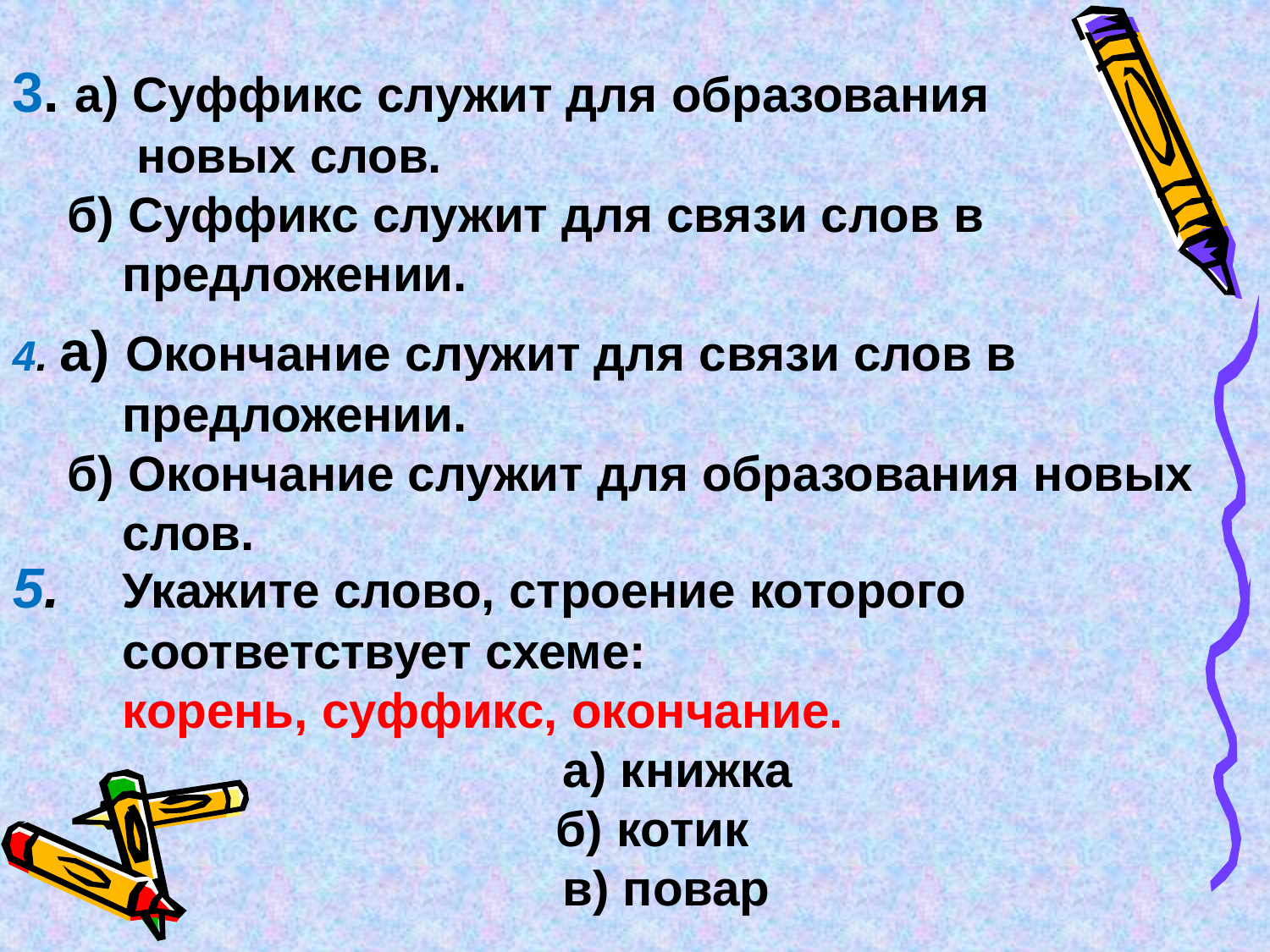

3. а) Суффикс служит для образования
         новых слов.
    б) Суффикс служит для связи слов в
        предложении.

4. а) Окончание служит для связи слов в
        предложении.
    б) Окончание служит для образования новых
        слов.
5.    Укажите слово, строение которого
        соответствует схеме:
        корень, суффикс, окончание.
                                        а) книжка
    б) котик
      в) повар